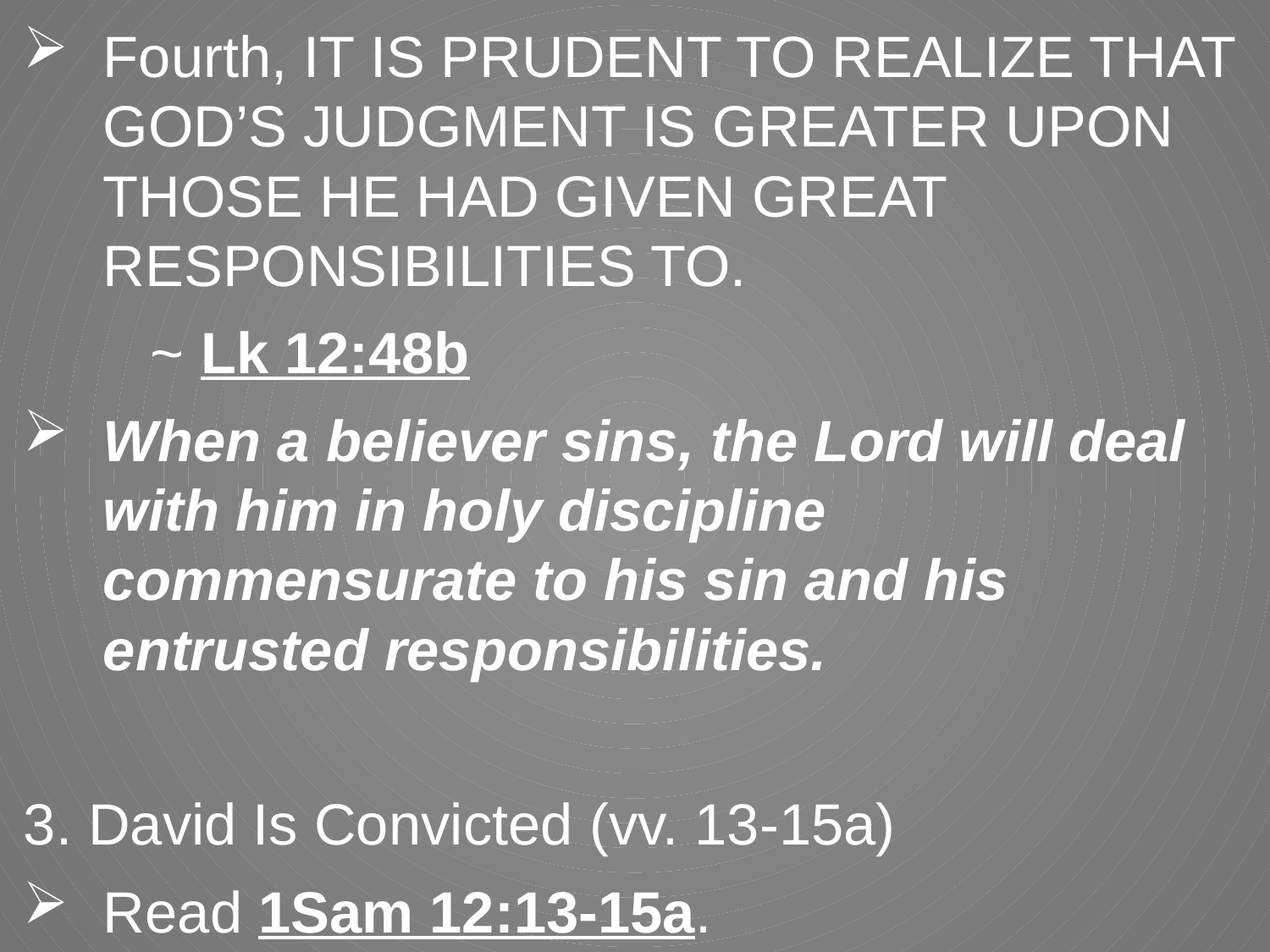

Fourth, IT IS PRUDENT TO REALIZE THAT GOD’S JUDGMENT IS GREATER UPON THOSE HE HAD GIVEN GREAT RESPONSIBILITIES TO.
	~ Lk 12:48b
When a believer sins, the Lord will deal with him in holy discipline commensurate to his sin and his entrusted responsibilities.

3. David Is Convicted (vv. 13-15a)
Read 1Sam 12:13-15a.